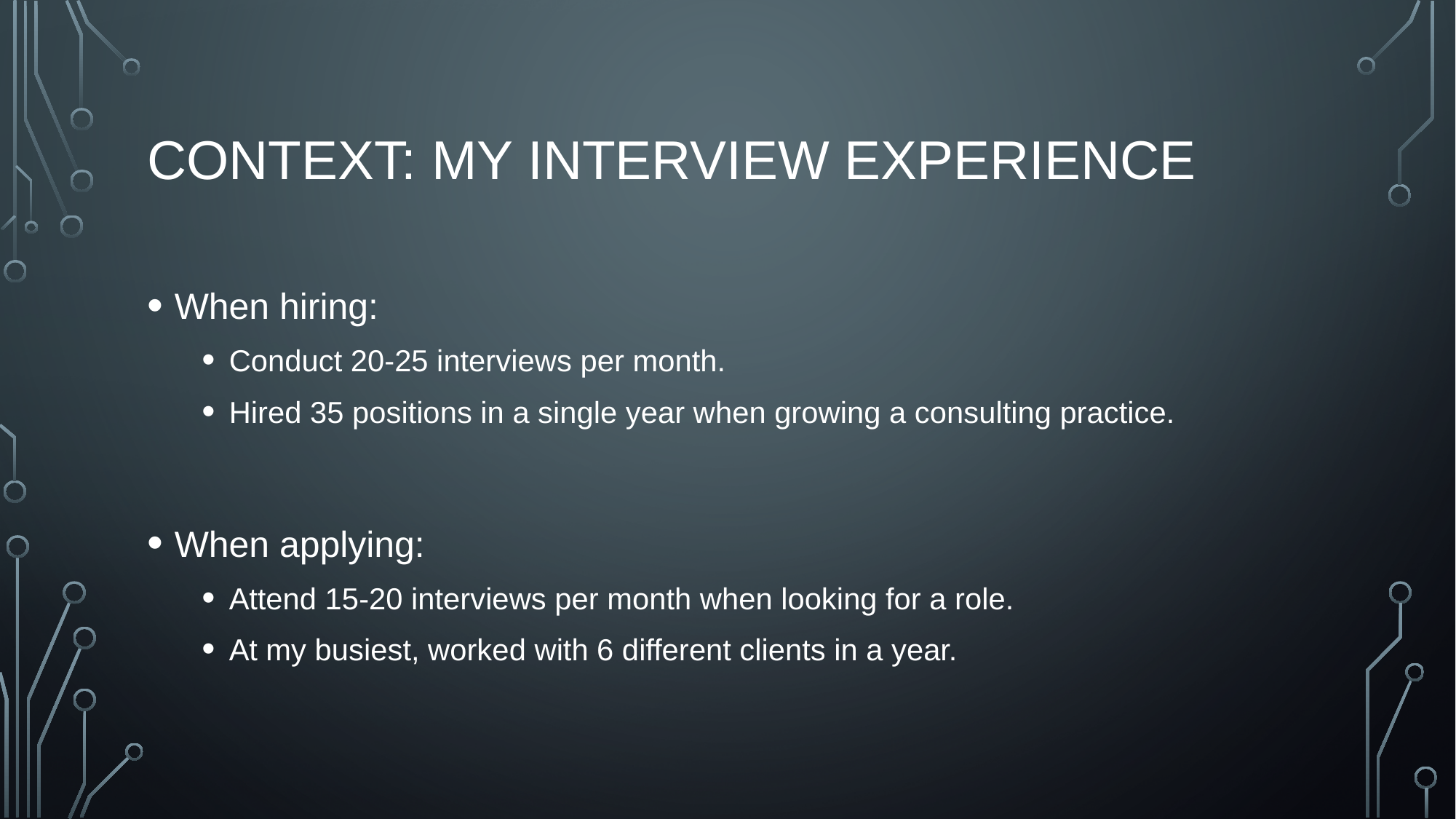

# Context: my interview experience
When hiring:
Conduct 20-25 interviews per month.
Hired 35 positions in a single year when growing a consulting practice.

When applying:
Attend 15-20 interviews per month when looking for a role.
At my busiest, worked with 6 different clients in a year.